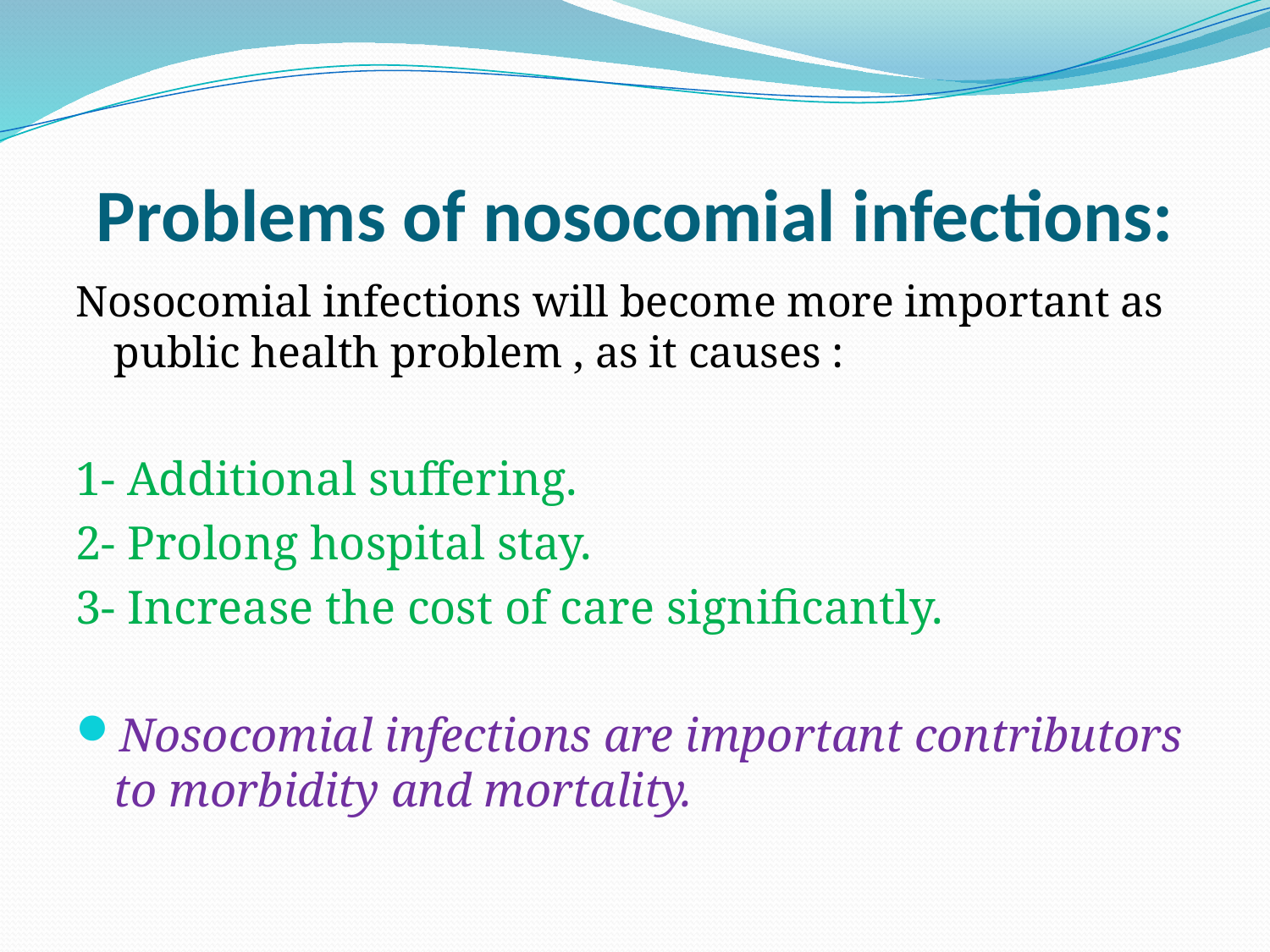

# Problems of nosocomial infections:
Nosocomial infections will become more important as public health problem , as it causes :

1- Additional suffering.
2- Prolong hospital stay.
3- Increase the cost of care significantly.

Nosocomial infections are important contributors to morbidity and mortality.